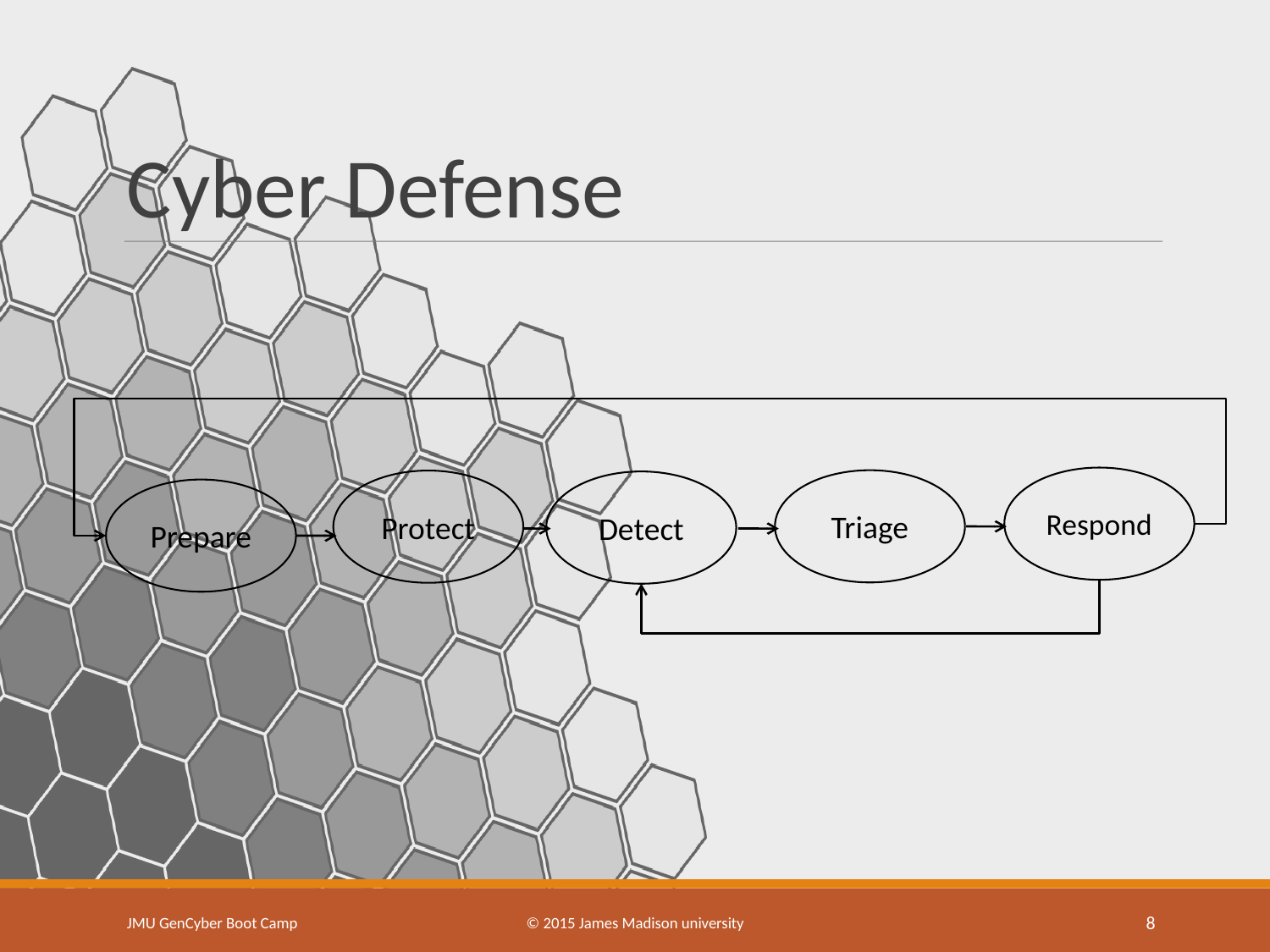

Cyber Defense

Respond
Triage
Protect
Detect
Prepare

JMU GenCyber Boot Camp
© 2015 James Madison university
8